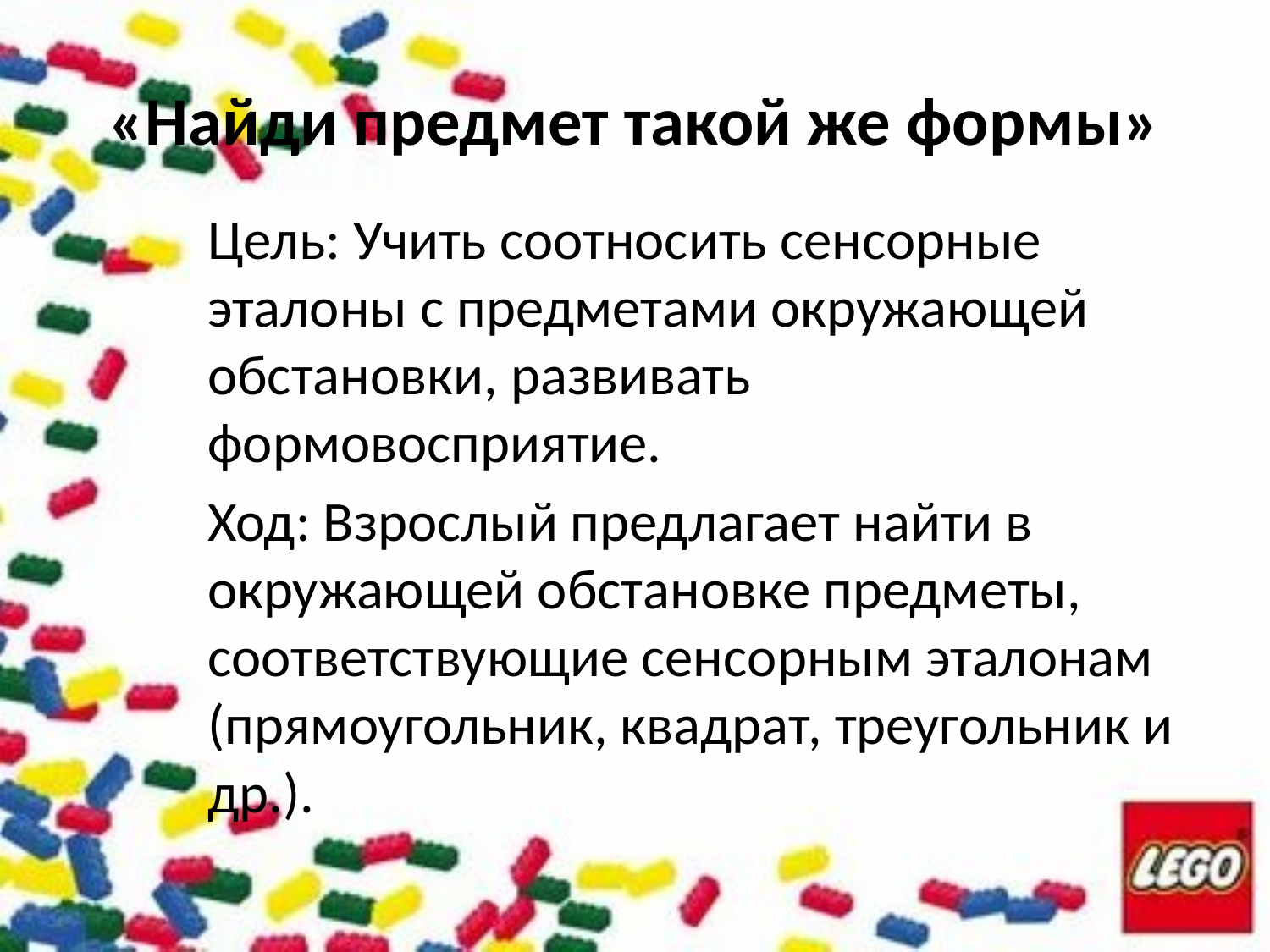

# «Найди предмет такой же формы»
Цель: Учить соотносить сенсорные эталоны с предметами окружающей обстановки, развивать формовосприятие.
Ход: Взрослый предлагает найти в окружающей обстановке предметы, соответствующие сенсорным эталонам (прямоугольник, квадрат, треугольник и др.).